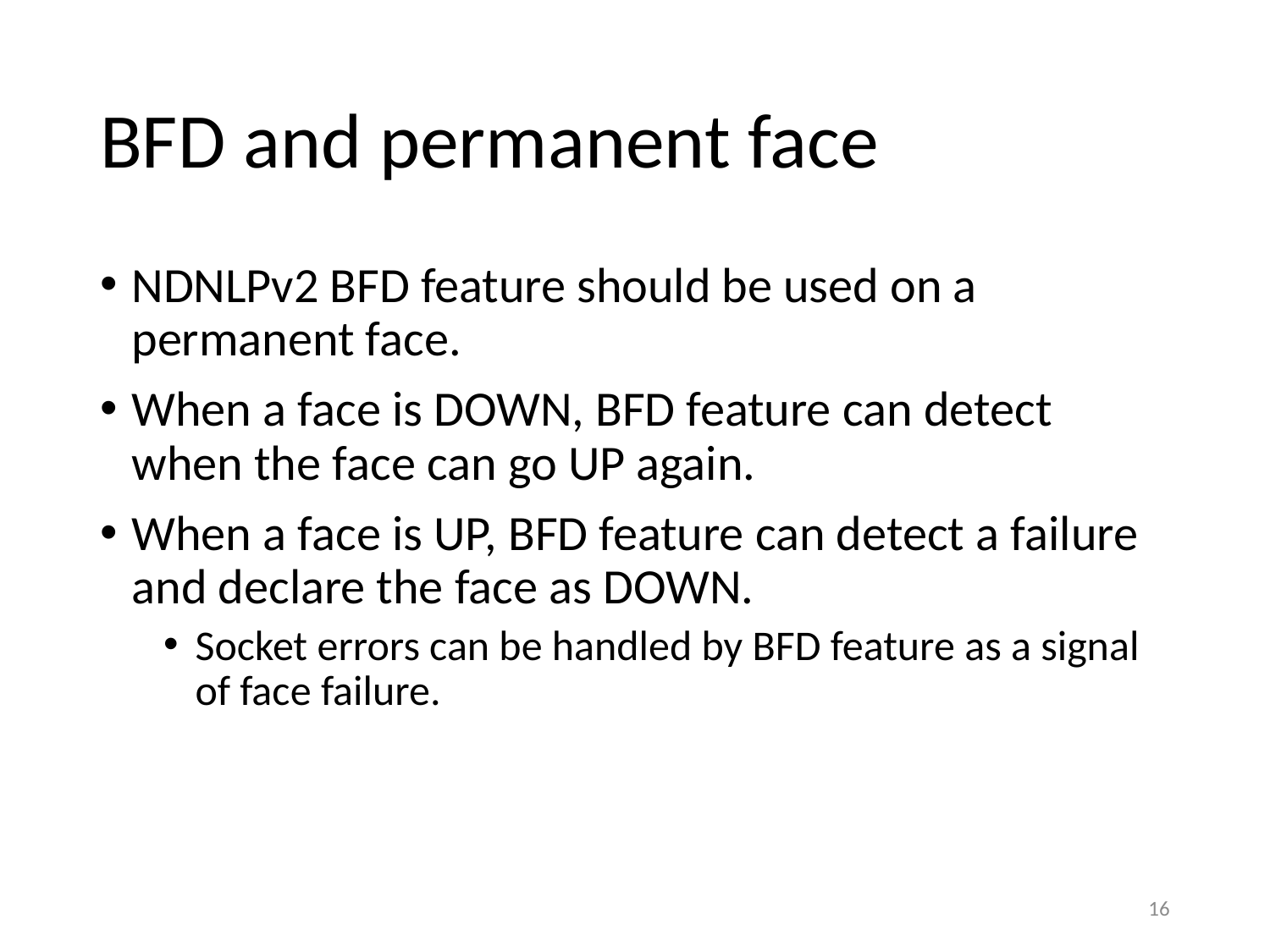

# BFD and permanent face
NDNLPv2 BFD feature should be used on a permanent face.
When a face is DOWN, BFD feature can detect when the face can go UP again.
When a face is UP, BFD feature can detect a failure and declare the face as DOWN.
Socket errors can be handled by BFD feature as a signal of face failure.
16